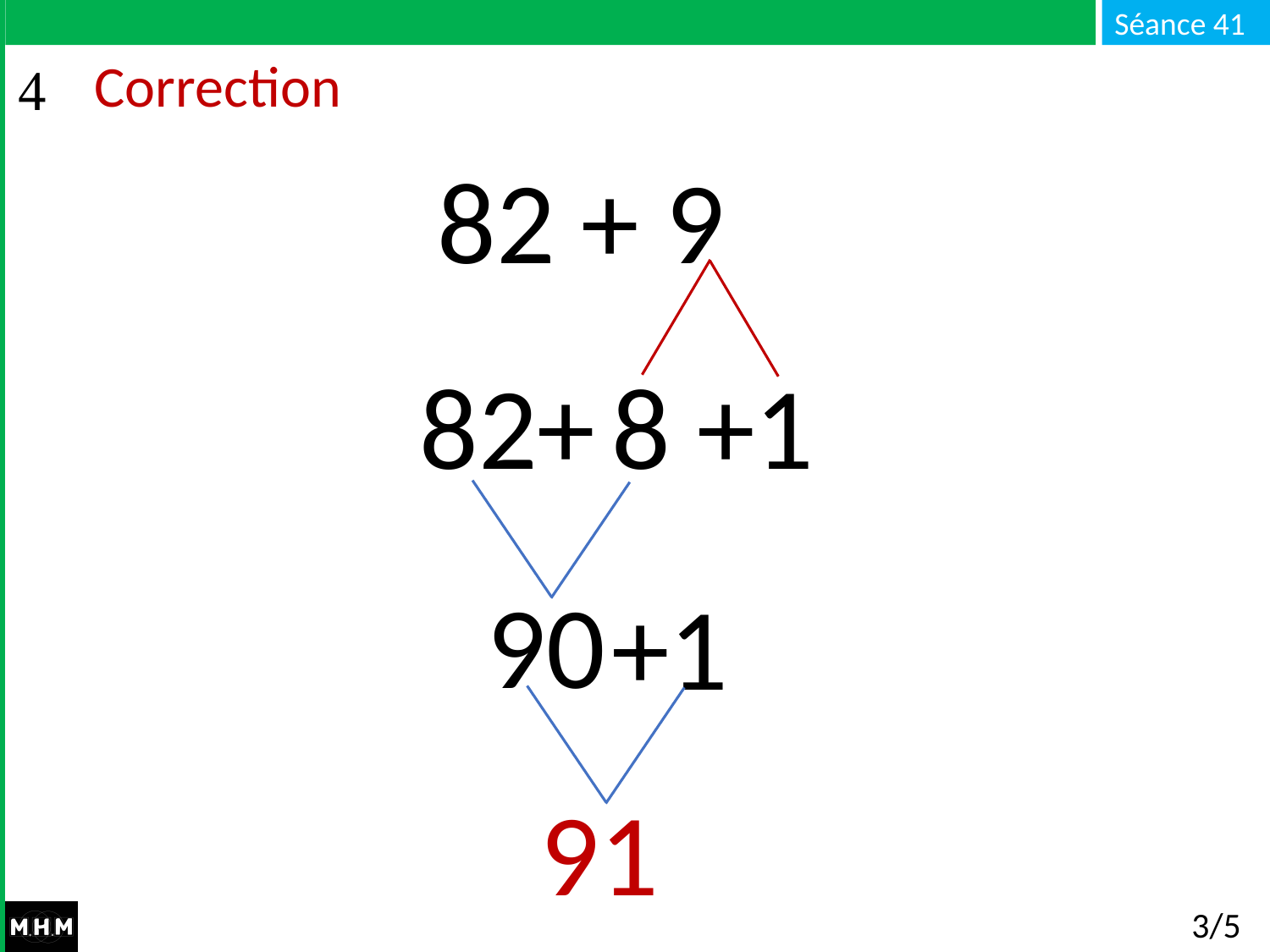

# Correction
82 + 9
82+
8 +1
90
+1
91
3/5